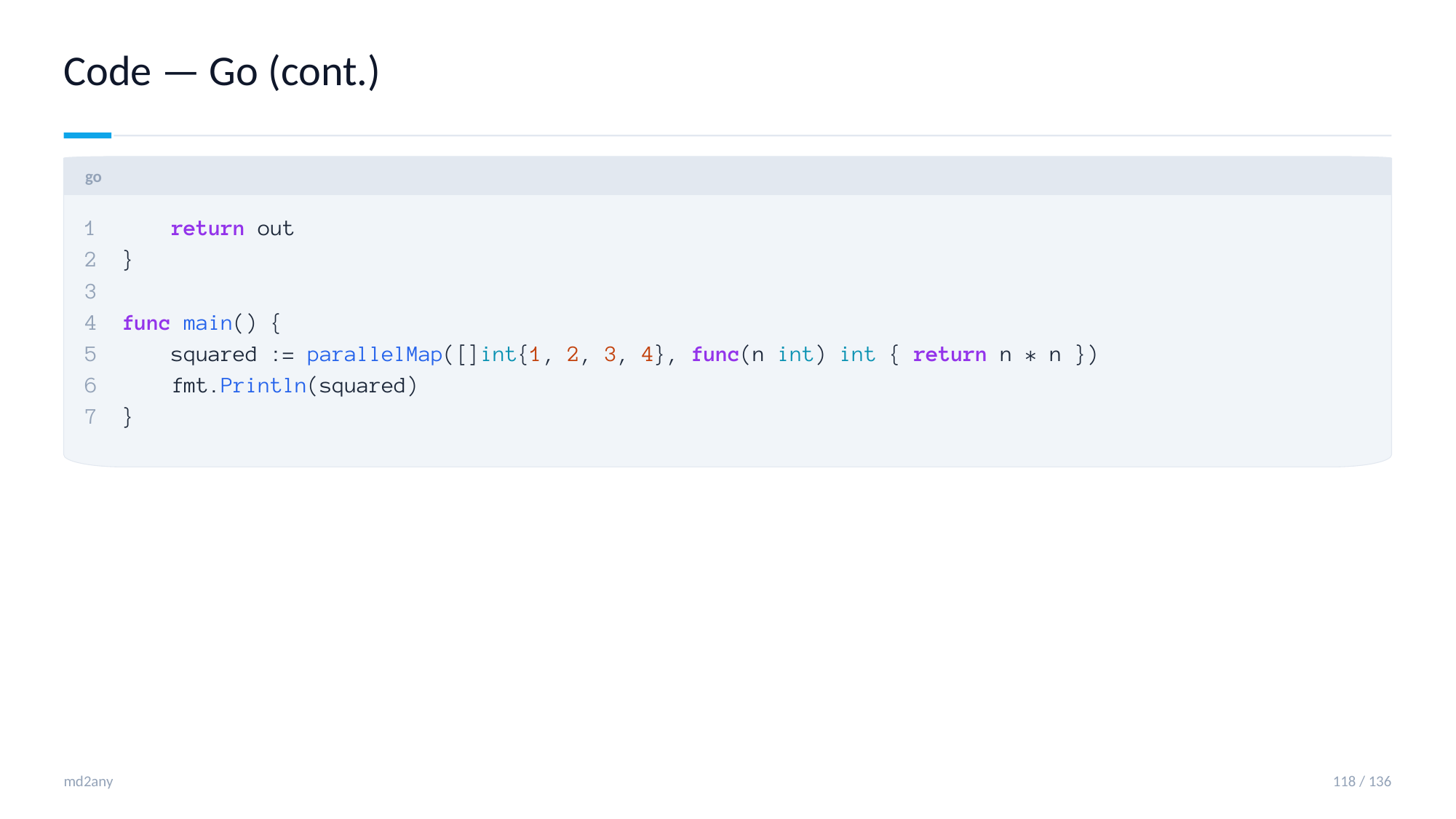

Code — Go (cont.)

go
1      return out
2  }
3
4  func main() {
5      squared := parallelMap([]int{1, 2, 3, 4}, func(n int) int { return n * n })
6      fmt.Println(squared)
7  }
md2any
118 / 136